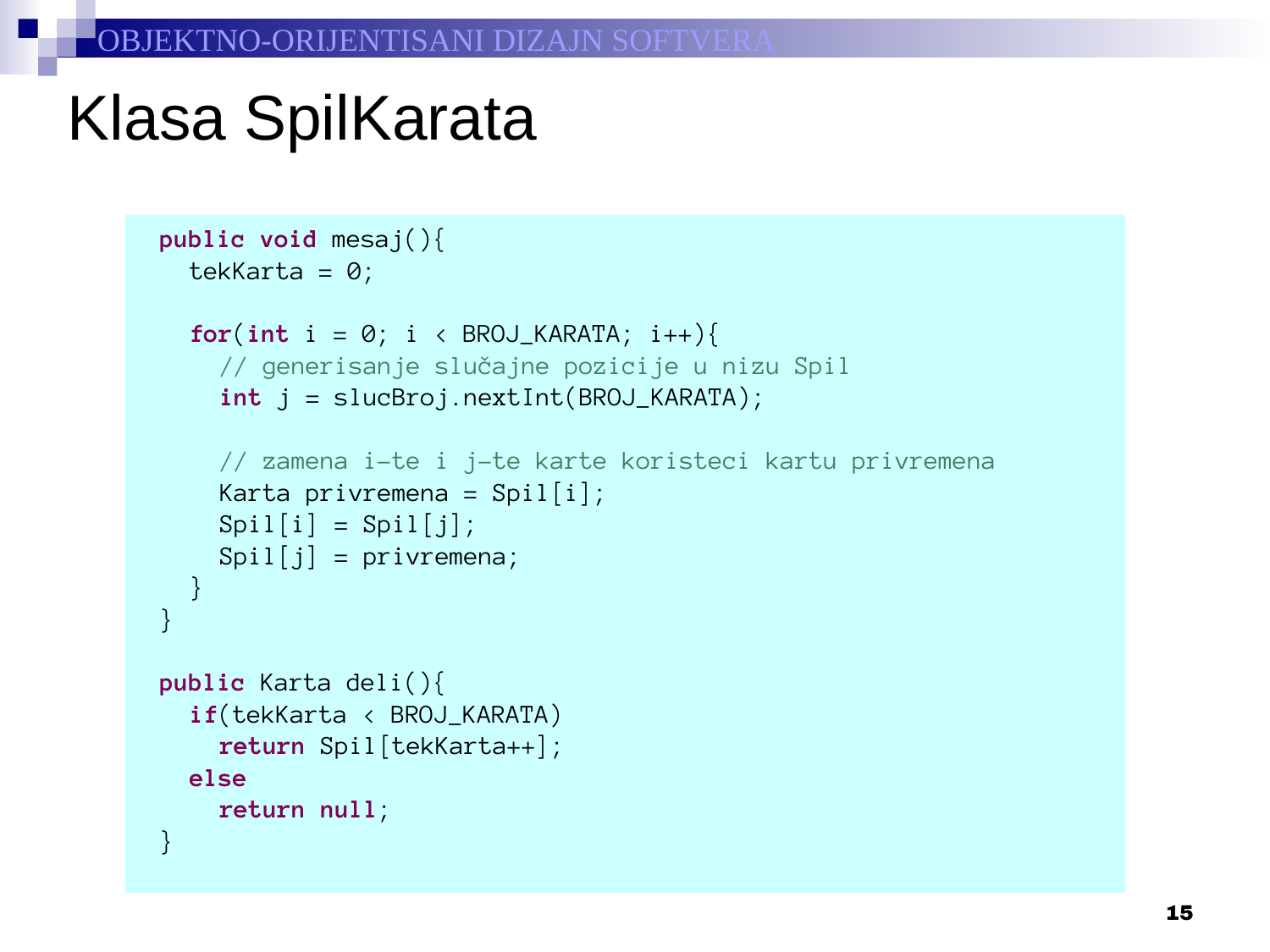

# Klasa SpilKarata
	public void mesaj(){
		tekKarta = 0;

		for(int i = 0; i < BROJ_KARATA; i++){
			// generisanje slučajne pozicije u nizu Spil
			int j = slucBroj.nextInt(BROJ_KARATA);

			// zamena i-te i j-te karte koristeci kartu privremena
			Karta privremena = Spil[i];
			Spil[i] = Spil[j];
			Spil[j] = privremena;
		}
	}

	public Karta deli(){
		if(tekKarta < BROJ_KARATA)
			return Spil[tekKarta++];
		else
			return null;
	}

15